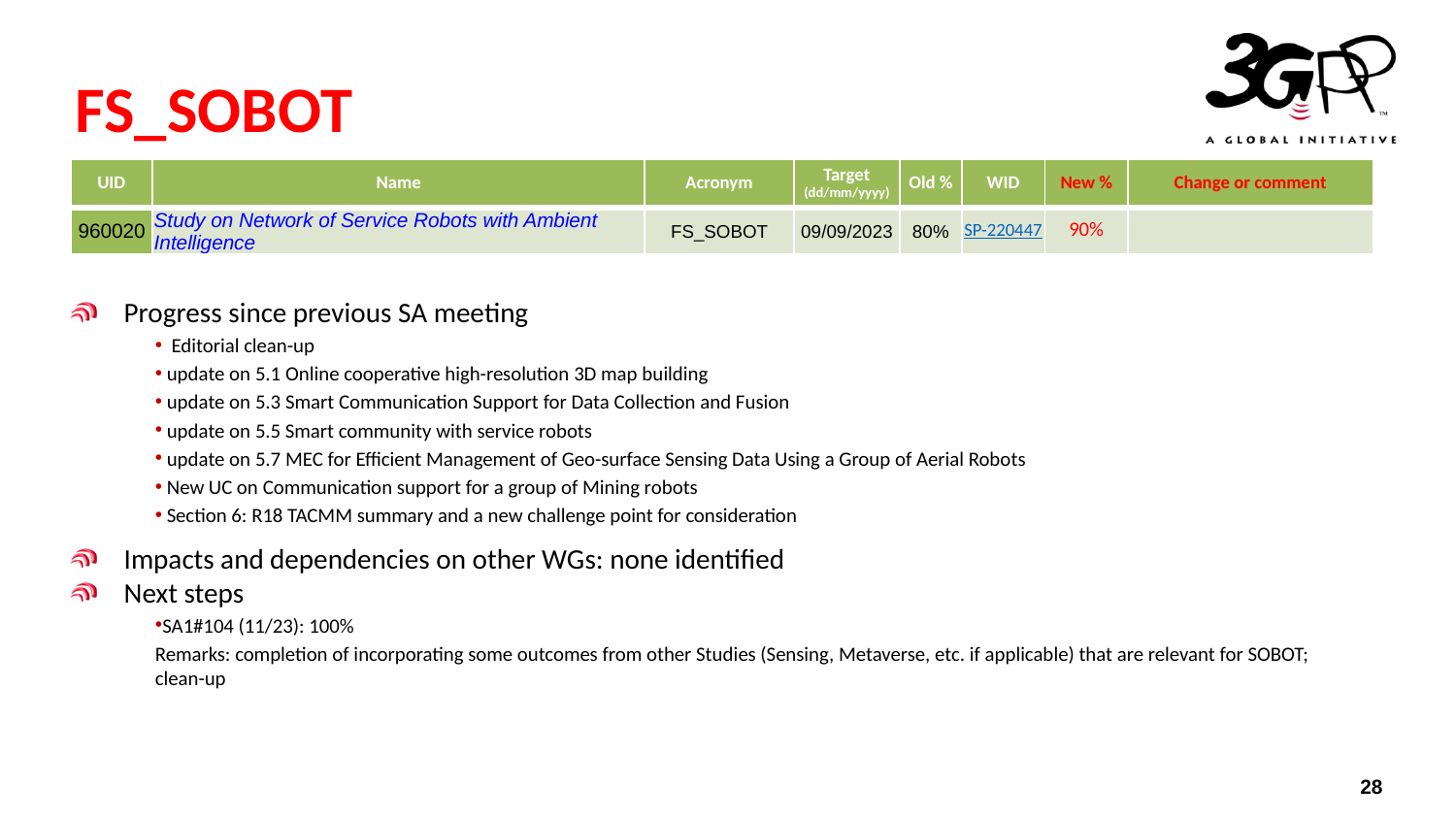

# FS_SOBOT
| UID | Name | Acronym | Target (dd/mm/yyyy) | Old % | WID | New % | Change or comment |
| --- | --- | --- | --- | --- | --- | --- | --- |
| 960020 | Study on Network of Service Robots with Ambient Intelligence | FS\_SOBOT | 09/09/2023 | 80% | SP-220447 | 90% |  |
Progress since previous SA meeting
  Editorial clean-up
 update on 5.1 Online cooperative high-resolution 3D map building
 update on 5.3 Smart Communication Support for Data Collection and Fusion
 update on 5.5 Smart community with service robots
 update on 5.7 MEC for Efficient Management of Geo-surface Sensing Data Using a Group of Aerial Robots
 New UC on Communication support for a group of Mining robots
 Section 6: R18 TACMM summary and a new challenge point for consideration

Impacts and dependencies on other WGs: none identified
Next steps
SA1#104 (11/23): 100%
Remarks: completion of incorporating some outcomes from other Studies (Sensing, Metaverse, etc. if applicable) that are relevant for SOBOT; clean-up